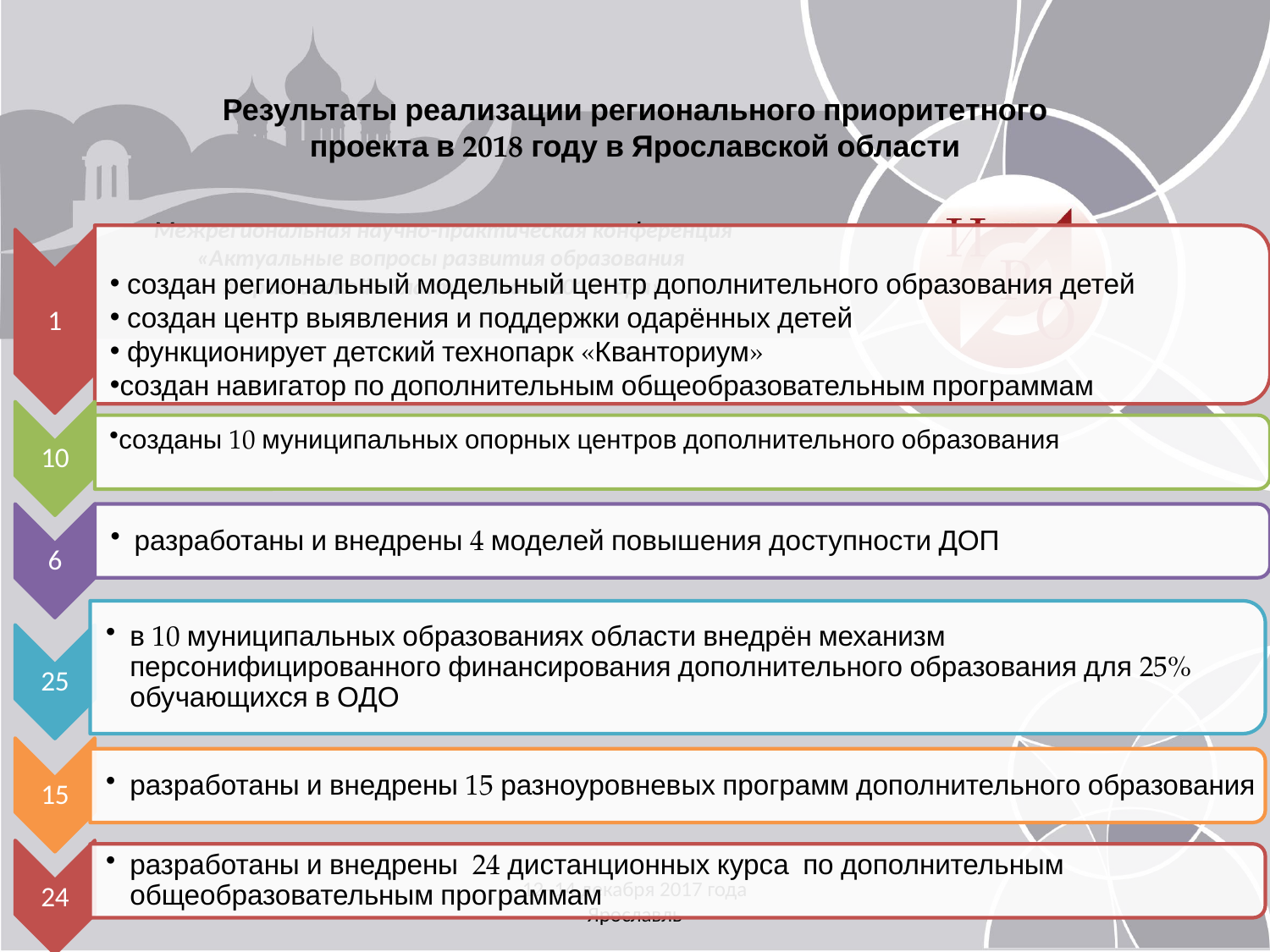

# Результаты реализации регионального приоритетного проекта в 2018 году в Ярославской области
1
10
созданы 10 муниципальных опорных центров дополнительного образования

6
разработаны и внедрены 4 моделей повышения доступности ДОП
25
в 10 муниципальных образованиях области внедрён механизм персонифицированного финансирования дополнительного образования для 25% обучающихся в ОДО
15
разработаны и внедрены 15 разноуровневых программ дополнительного образования
24
разработаны и внедрены  24 дистанционных курса  по дополнительным общеобразовательным программам
 создан региональный модельный центр дополнительного образования детей
 создан центр выявления и поддержки одарённых детей
 функционирует детский технопарк «Кванториум»
создан навигатор по дополнительным общеобразовательным программам